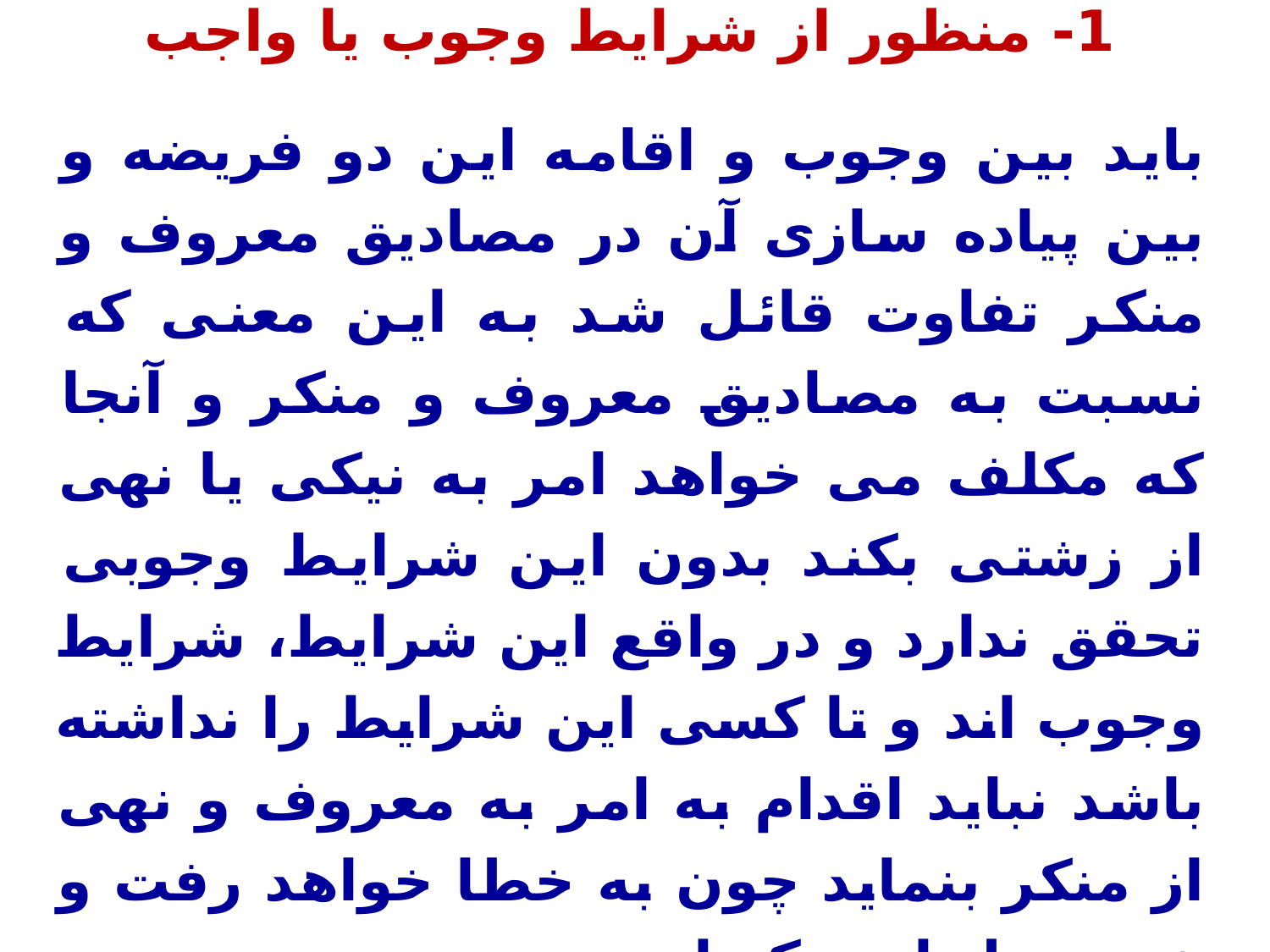

1- منظور از شرایط وجوب یا واجب

باید بین وجوب و اقامه این دو فریضه و بین پیاده سازی آن در مصادیق معروف و منکر تفاوت قائل شد به این معنی که نسبت به مصادیق معروف و منکر و آنجا که مکلف می خواهد امر به نیکی یا نهی از زشتی بکند بدون این شرایط وجوبی تحقق ندارد و در واقع این شرایط، شرایط وجوب اند و تا کسی این شرایط را نداشته باشد نباید اقدام به امر به معروف و نهی از منکر بنماید چون به خطا خواهد رفت و خود عمل او منکر است.